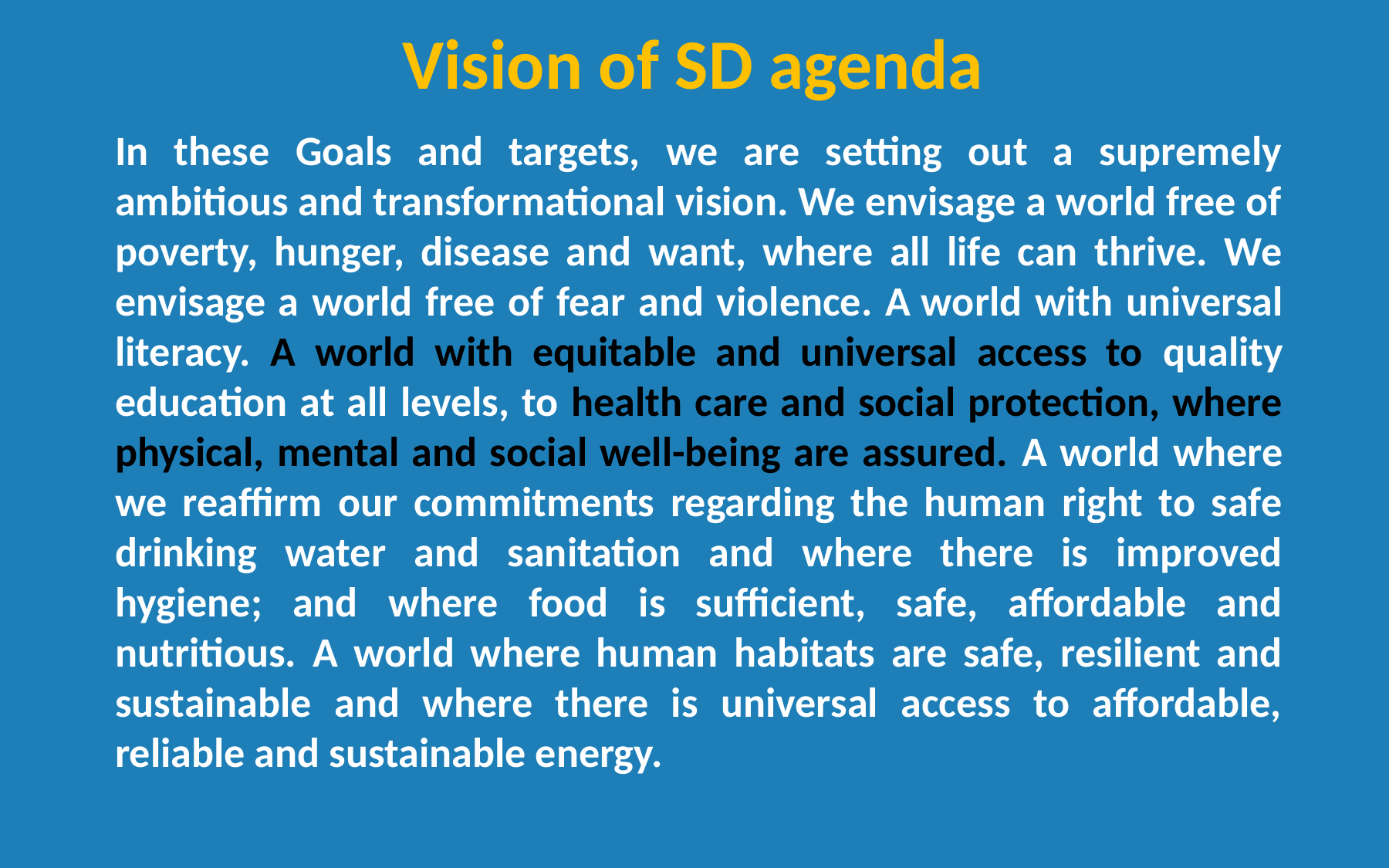

Vision of SD agenda
In these Goals and targets, we are setting out a supremely ambitious and transformational vision. We envisage a world free of poverty, hunger, disease and want, where all life can thrive. We envisage a world free of fear and violence. A world with universal literacy. A world with equitable and universal access to quality education at all levels, to health care and social protection, where physical, mental and social well-being are assured. A world where we reaffirm our commitments regarding the human right to safe drinking water and sanitation and where there is improved hygiene; and where food is sufficient, safe, affordable and nutritious. A world where human habitats are safe, resilient and sustainable and where there is universal access to affordable, reliable and sustainable energy.